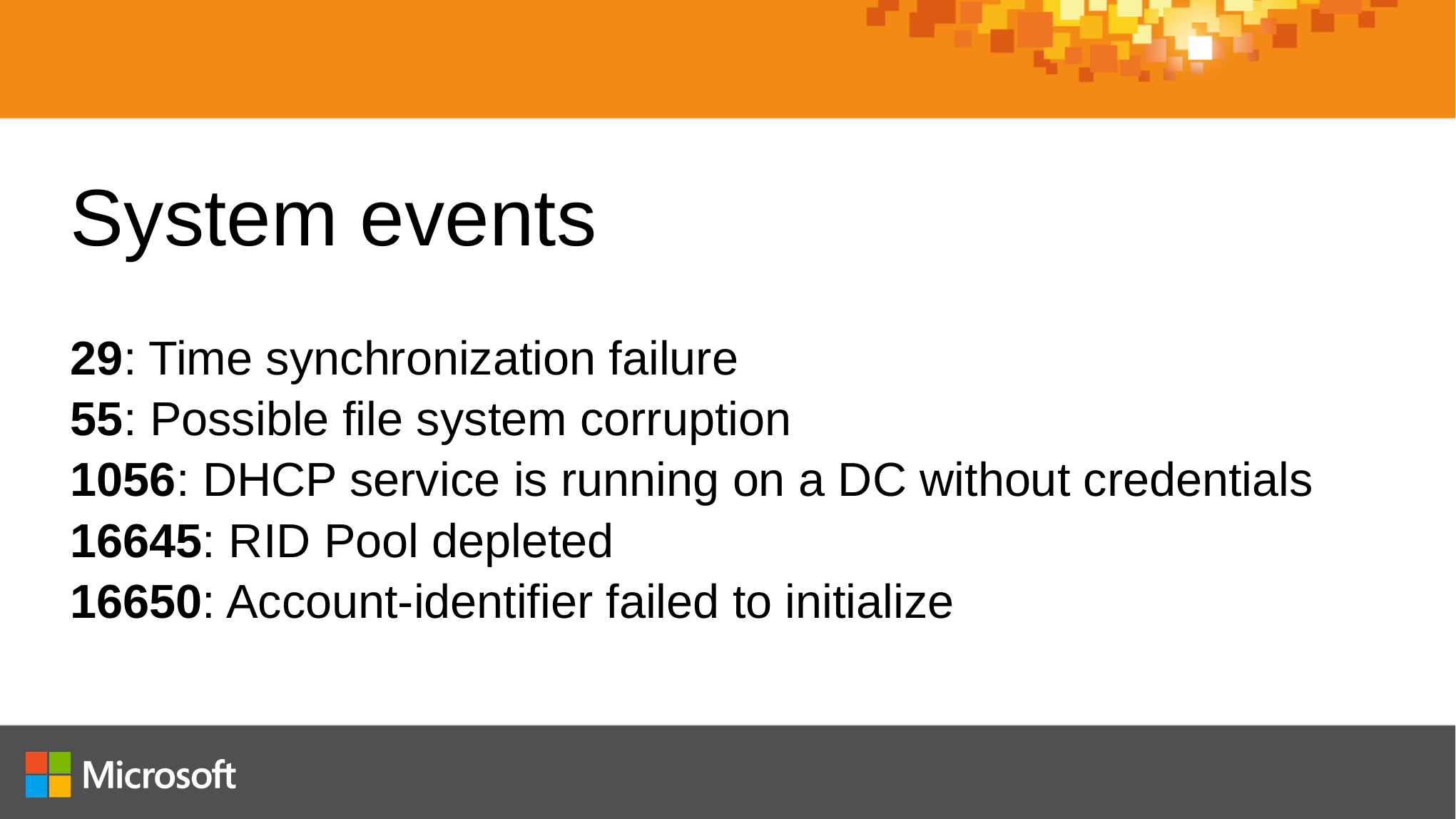

System events

29: Time synchronization failure
55: Possible file system corruption
1056: DHCP service is running on a DC without credentials
16645: RID Pool depleted
16650: Account-identifier failed to initialize